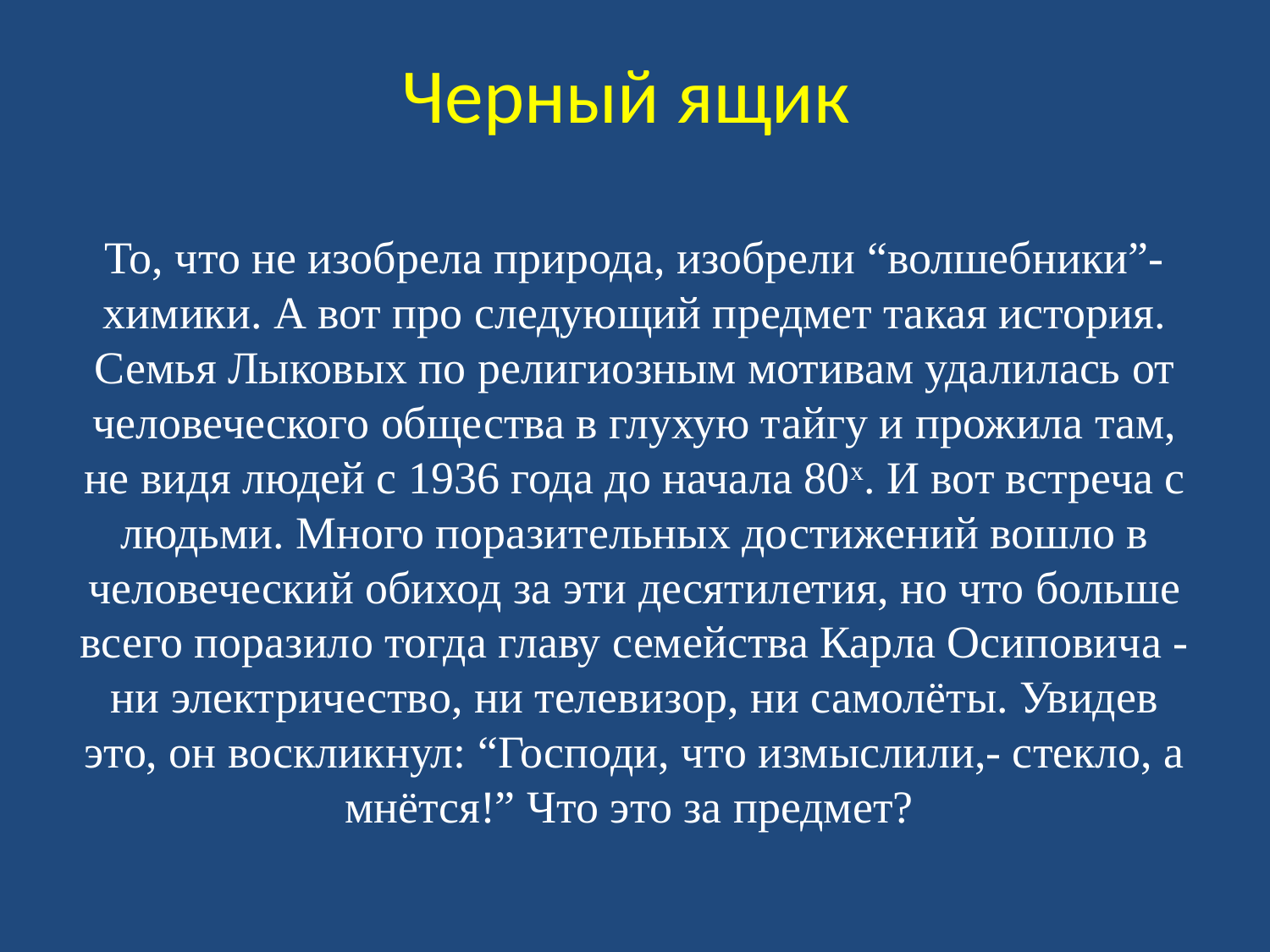

# Черный ящик
То, что не изобрела природа, изобрели “волшебники”-химики. А вот про следующий предмет такая история. Семья Лыковых по религиозным мотивам удалилась от человеческого общества в глухую тайгу и прожила там, не видя людей с 1936 года до начала 80х. И вот встреча с людьми. Много поразительных достижений вошло в человеческий обиход за эти десятилетия, но что больше всего поразило тогда главу семейства Карла Осиповича - ни электричество, ни телевизор, ни самолёты. Увидев это, он воскликнул: “Господи, что измыслили,- стекло, а мнётся!” Что это за предмет?